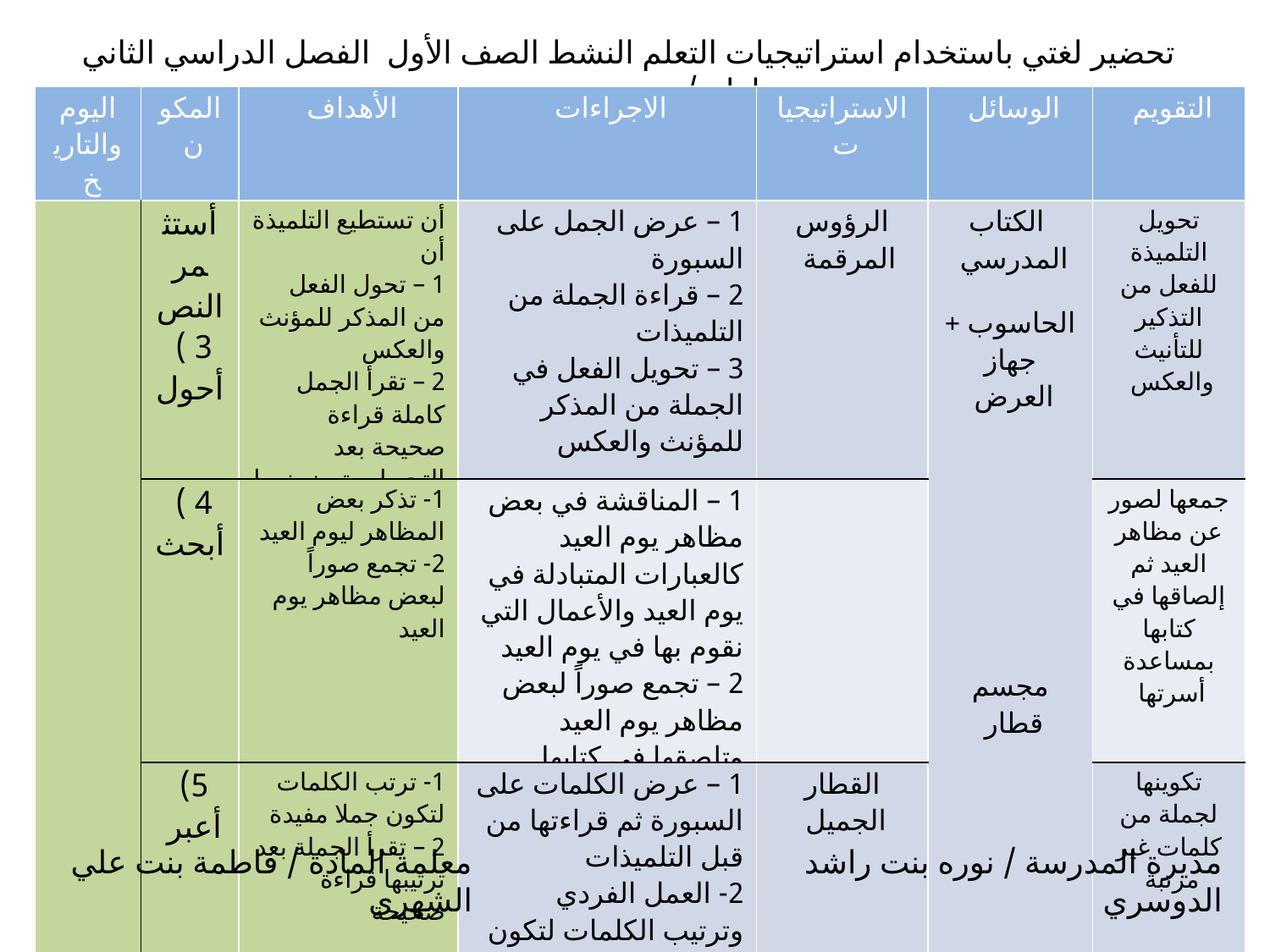

تحضير لغتي باستخدام استراتيجيات التعلم النشط الصف الأول  الفصل الدراسي الثاني  لعام / ......................

| اليوم والتاريخ | المكون | الأهداف | الاجراءات | الاستراتيجيات | الوسائل | التقويم |
| --- | --- | --- | --- | --- | --- | --- |
|  | أستثمر النص 3 ) أحول | أن تستطيع التلميذة أن 1 – تحول الفعل من المذكر للمؤنث والعكس 2 – تقرأ الجمل كاملة قراءة صحيحة بعد التحويل وتميز بنهما | 1 – عرض الجمل على السبورة 2 – قراءة الجملة من التلميذات 3 – تحويل الفعل في الجملة من المذكر للمؤنث والعكس | الرؤوس المرقمة | الكتاب المدرسي الحاسوب + جهاز العرض مجسم قطار | تحويل التلميذة للفعل من التذكير للتأنيث والعكس |
|  | 4 ) أبحث | 1- تذكر بعض المظاهر ليوم العيد 2- تجمع صوراً لبعض مظاهر يوم العيد | 1 – المناقشة في بعض مظاهر يوم العيد كالعبارات المتبادلة في يوم العيد والأعمال التي نقوم بها في يوم العيد 2 – تجمع صوراً لبعض مظاهر يوم العيد وتلصقها في كتابها |  |  | جمعها لصور عن مظاهر العيد ثم إلصاقها في كتابها بمساعدة أسرتها |
|  | 5) أعبر | 1- ترتب الكلمات لتكون جملا مفيدة 2 – تقرأ الجملة بعد ترتيبها قراءة صحيحة | 1 – عرض الكلمات على السبورة ثم قراءتها من قبل التلميذات 2- العمل الفردي وترتيب الكلمات لتكون جملا مفيدة | القطار الجميل |  | تكوينها لجملة من كلمات غير مرتبة |
معلمة المادة / فاطمة بنت علي الشهري
مديرة المدرسة / نوره بنت راشد الدوسري